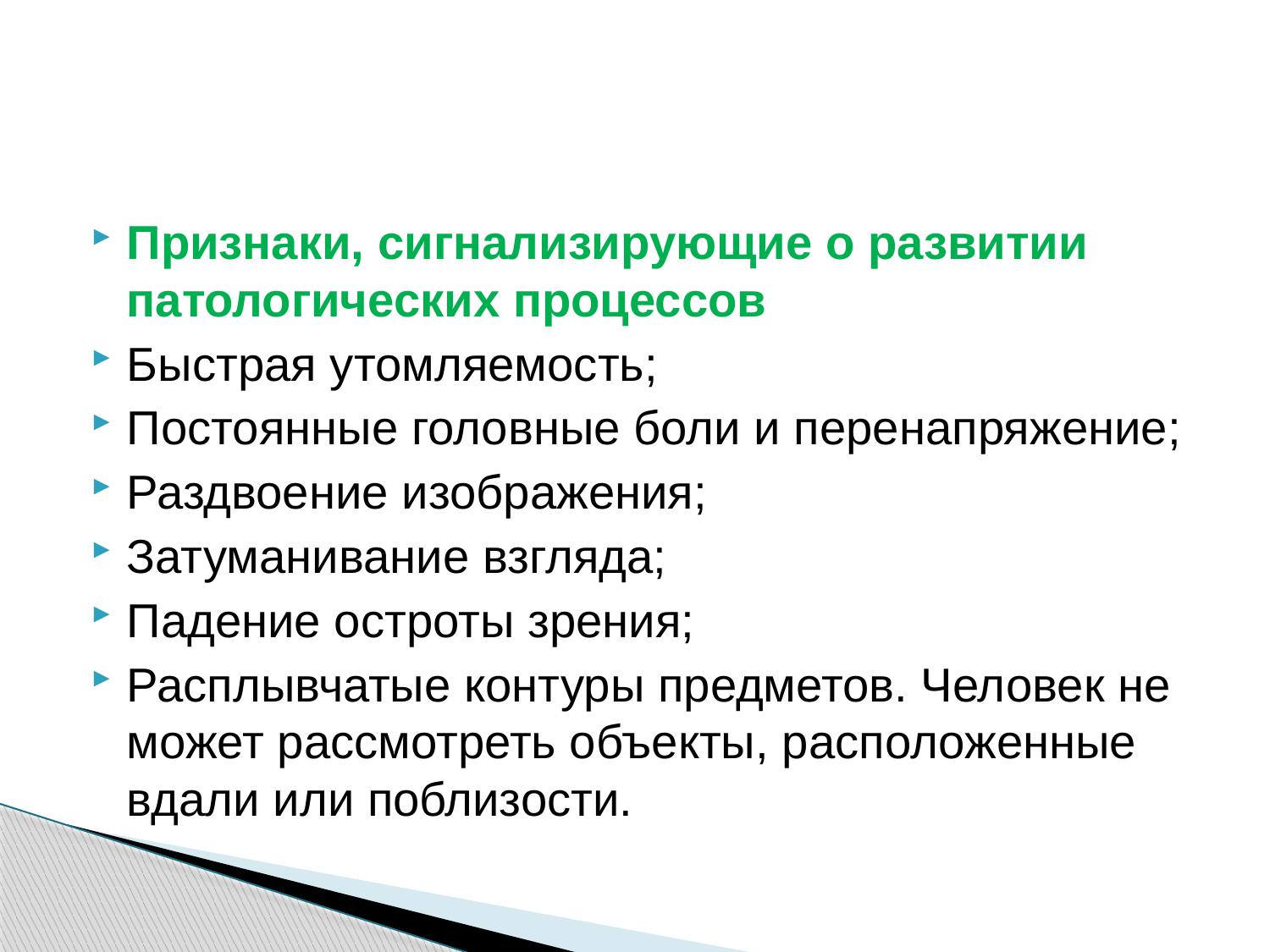

#
Признаки, сигнализирующие о развитии патологических процессов
Быстрая утомляемость;
Постоянные головные боли и перенапряжение;
Раздвоение изображения;
Затуманивание взгляда;
Падение остроты зрения;
Расплывчатые контуры предметов. Человек не может рассмотреть объекты, расположенные вдали или поблизости.